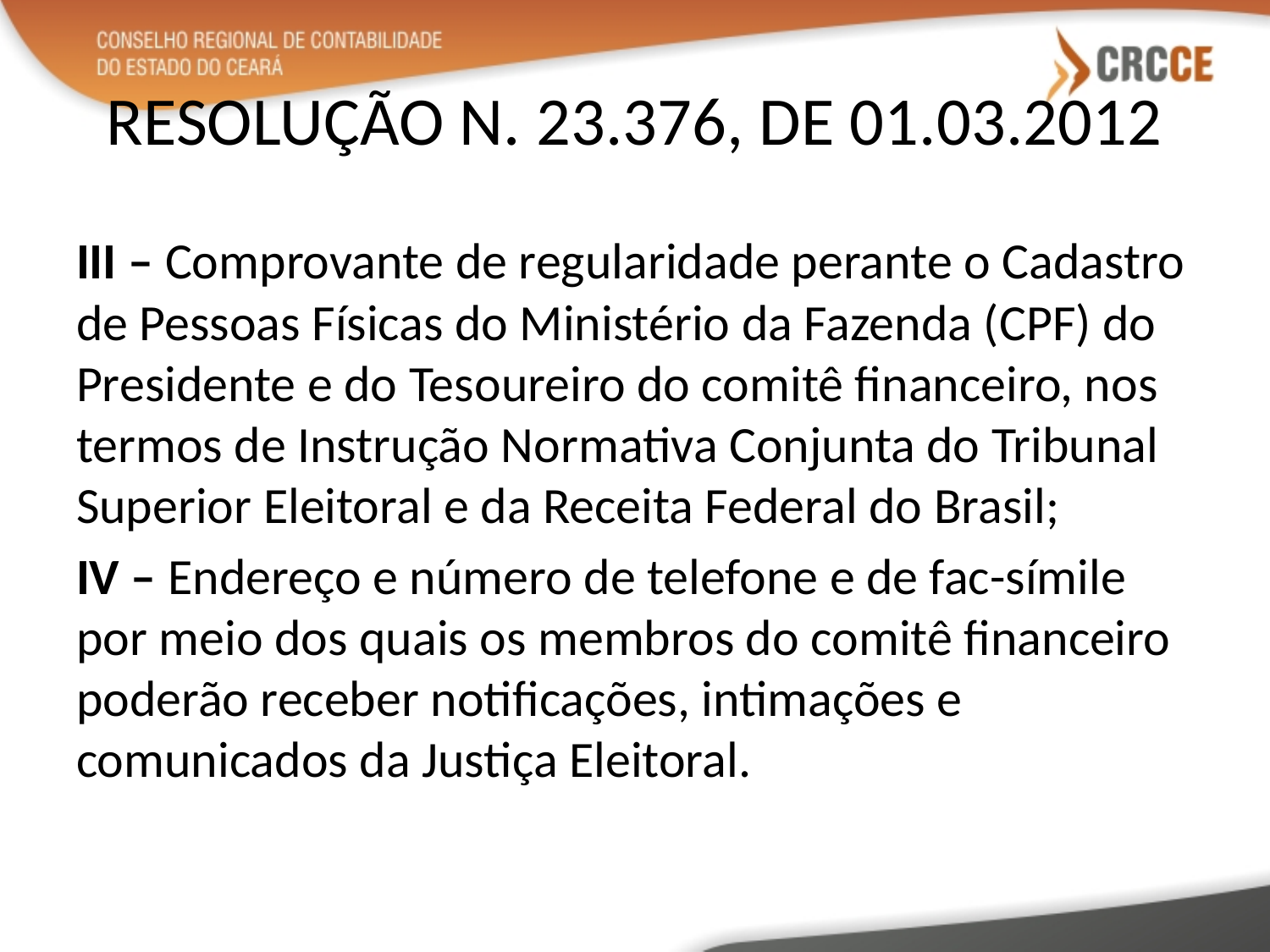

# RESOLUÇÃO N. 23.376, DE 01.03.2012
III – Comprovante de regularidade perante o Cadastro de Pessoas Físicas do Ministério da Fazenda (CPF) do Presidente e do Tesoureiro do comitê financeiro, nos termos de Instrução Normativa Conjunta do Tribunal Superior Eleitoral e da Receita Federal do Brasil;
IV – Endereço e número de telefone e de fac-símile por meio dos quais os membros do comitê financeiro poderão receber notificações, intimações e comunicados da Justiça Eleitoral.